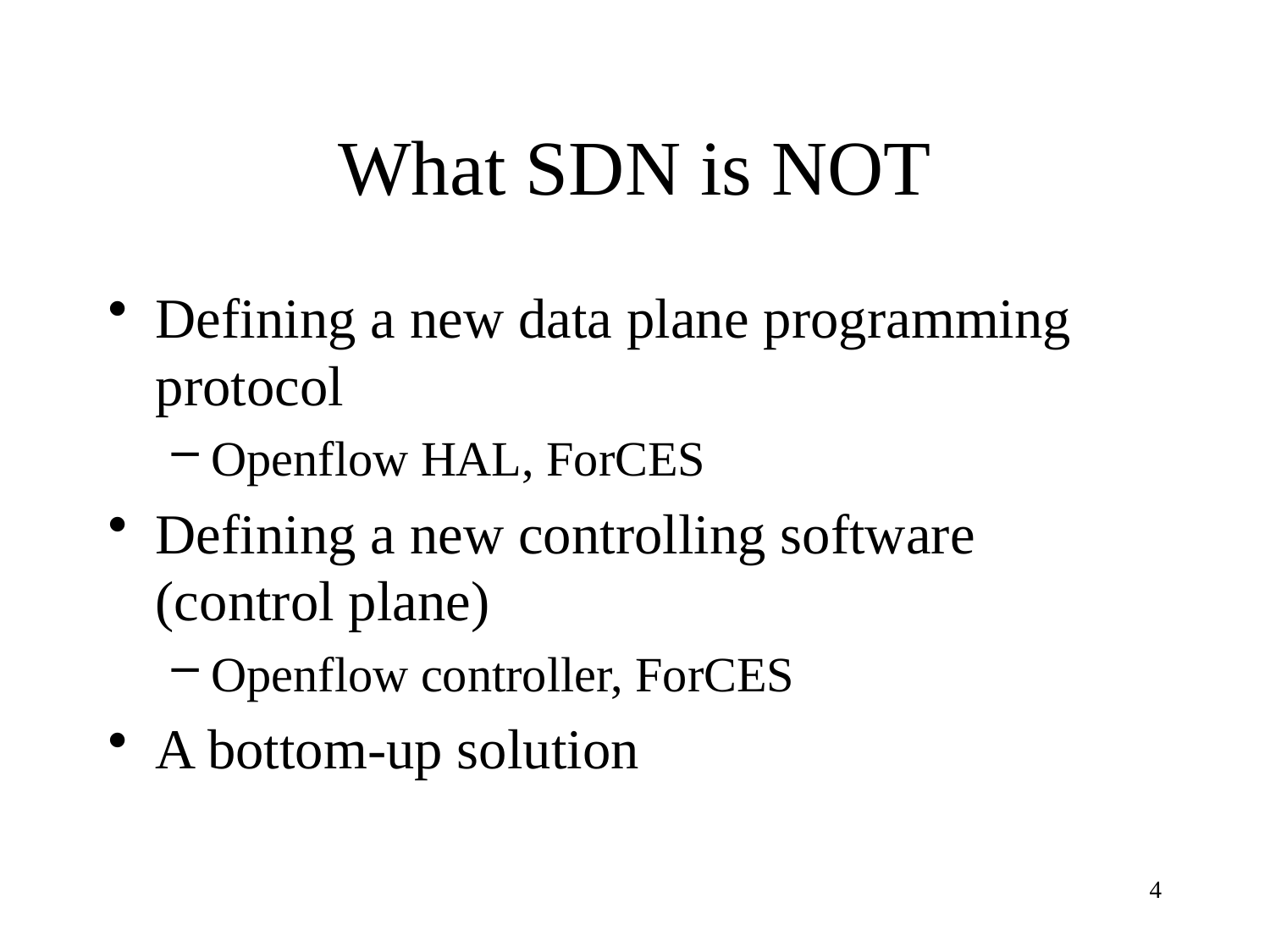

# What SDN is NOT
Defining a new data plane programming protocol
Openflow HAL, ForCES
Defining a new controlling software (control plane)
Openflow controller, ForCES
A bottom-up solution

4